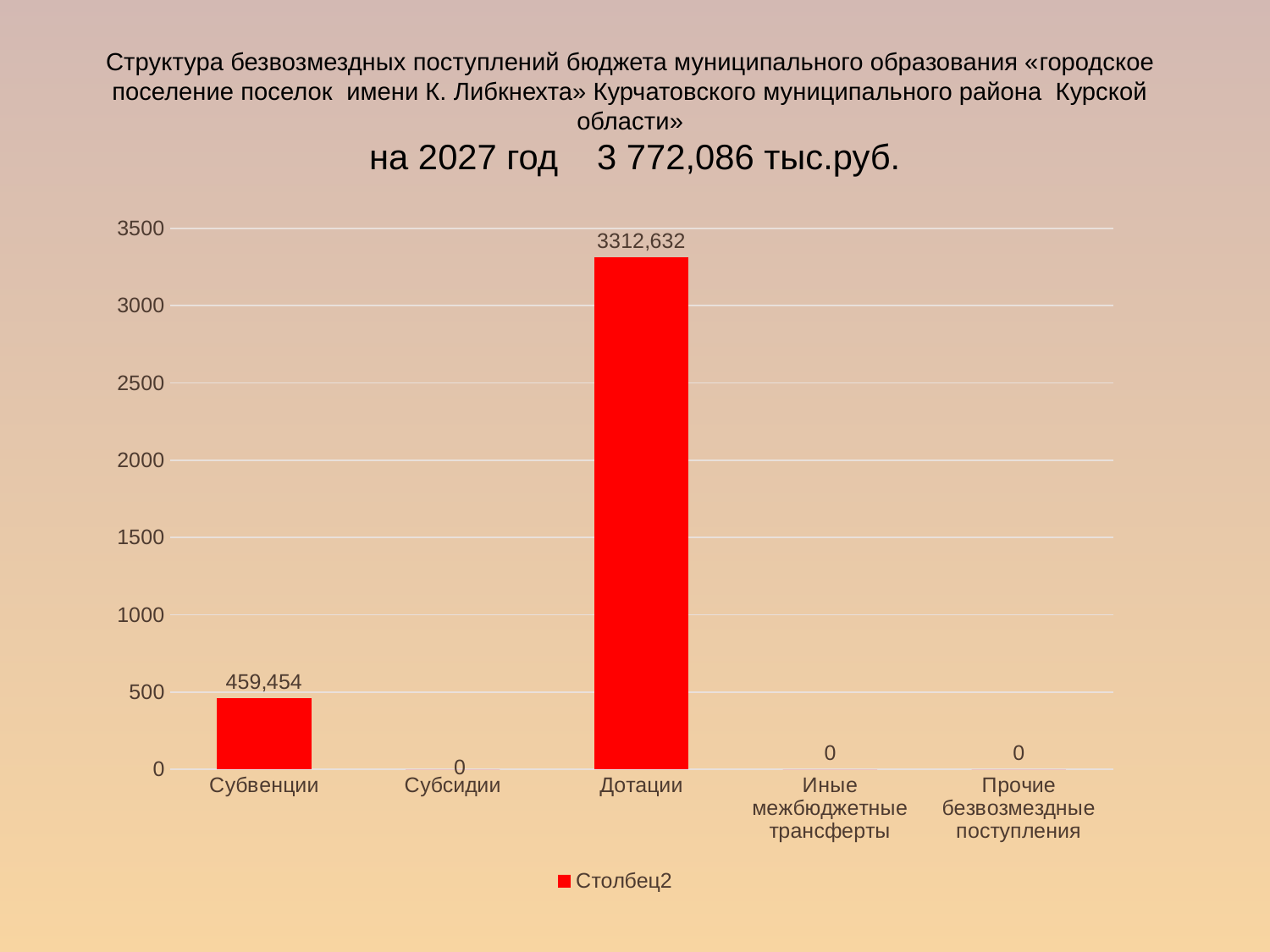

Структура безвозмездных поступлений бюджета муниципального образования «городское поселение поселок  имени К. Либкнехта» Курчатовского муниципального района  Курской области»
 на 2027 год    3 772,086 тыс.руб.

### Chart

| Category | Столбец2 |
|---|---|
| Субвенции | 459.454 |
| Субсидии | 0.0 |
| Дотации | 3312.632 |
| Иные межбюджетные трансферты | 0.0 |
| Прочие безвозмездные поступления | 0.0 |